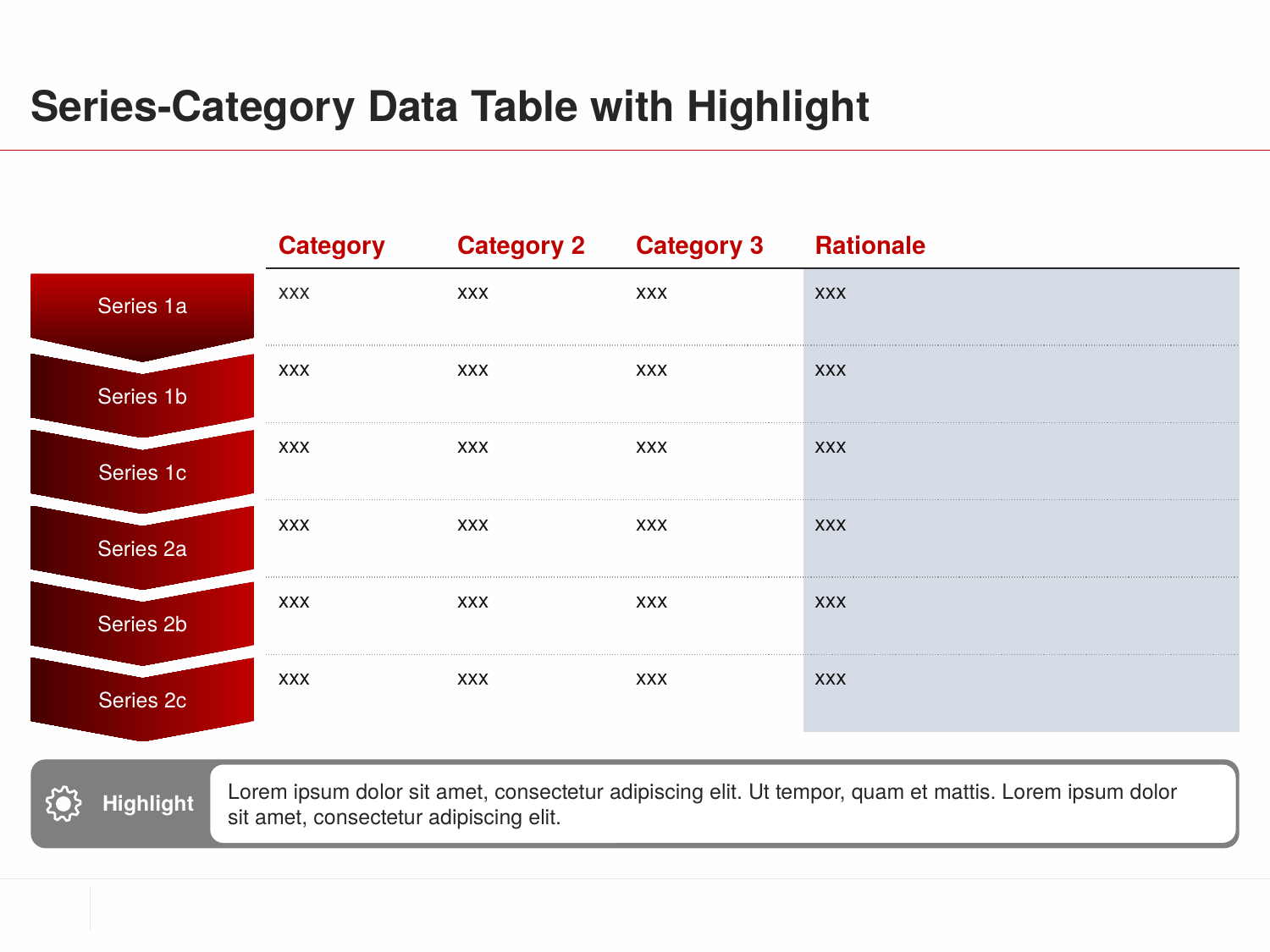

# Series-Category Data Table with Highlight
| Category | Category 2 | Category 3 | Rationale |
| --- | --- | --- | --- |
| xxx | xxx | xxx | xxx |
| xxx | xxx | xxx | xxx |
| xxx | xxx | xxx | xxx |
| xxx | xxx | xxx | xxx |
| xxx | xxx | xxx | xxx |
| xxx | xxx | xxx | xxx |
Series 1a
Series 1b
Series 1c
Series 2a
Series 2b
Series 2c
Highlight

Lorem ipsum dolor sit amet, consectetur adipiscing elit. Ut tempor, quam et mattis. Lorem ipsum dolor sit amet, consectetur adipiscing elit.